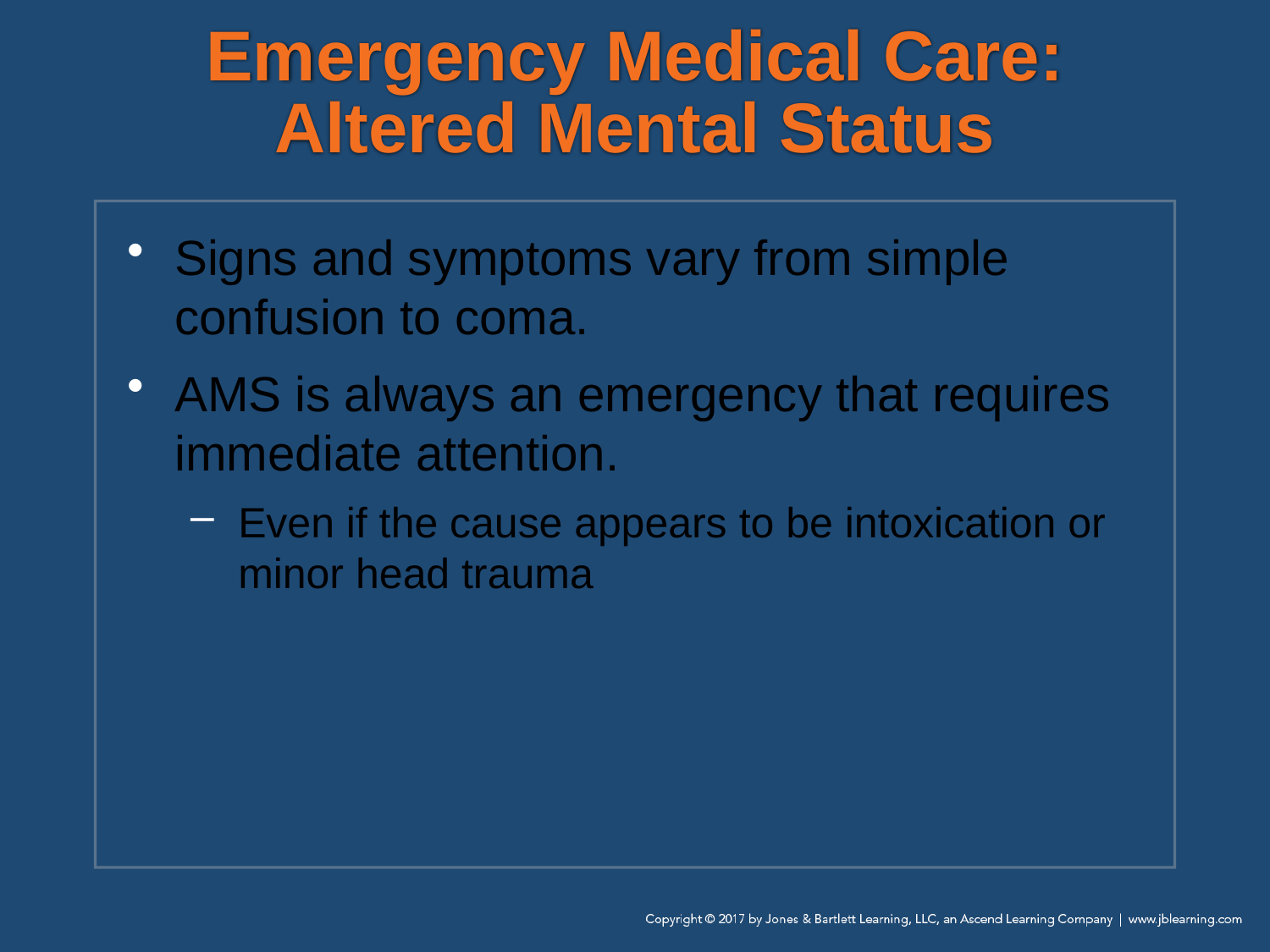

# Emergency Medical Care: Altered Mental Status
Signs and symptoms vary from simple confusion to coma.
AMS is always an emergency that requires immediate attention.
Even if the cause appears to be intoxication or minor head trauma